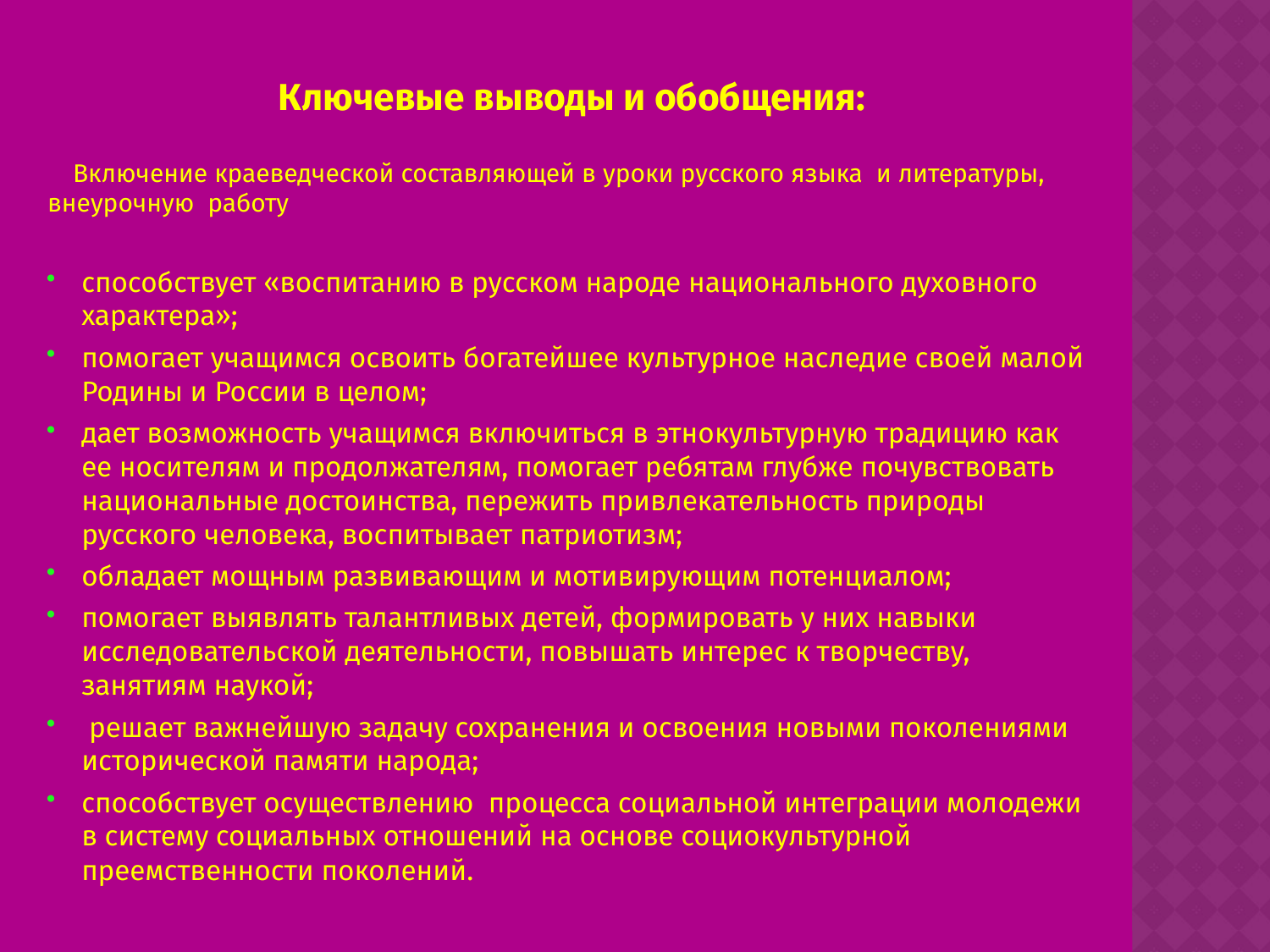

Ключевые выводы и обобщения:

     Включение краеведческой составляющей в уроки русского языка  и литературы, внеурочную  работу

способствует «воспитанию в русском народе национального духовного характера»;
помогает учащимся освоить богатейшее культурное наследие своей малой Родины и России в целом;
дает возможность учащимся включиться в этнокультурную традицию как ее носителям и продолжателям, помогает ребятам глубже почувствовать национальные достоинства, пережить привлекательность природы русского человека, воспитывает патриотизм;
обладает мощным развивающим и мотивирующим потенциалом;
помогает выявлять талантливых детей, формировать у них навыки исследовательской деятельности, повышать интерес к творчеству, занятиям наукой;
 решает важнейшую задачу сохранения и освоения новыми поколениями исторической памяти народа;
способствует осуществлению  процесса социальной интеграции молодежи в систему социальных отношений на основе социокультурной преемственности поколений.